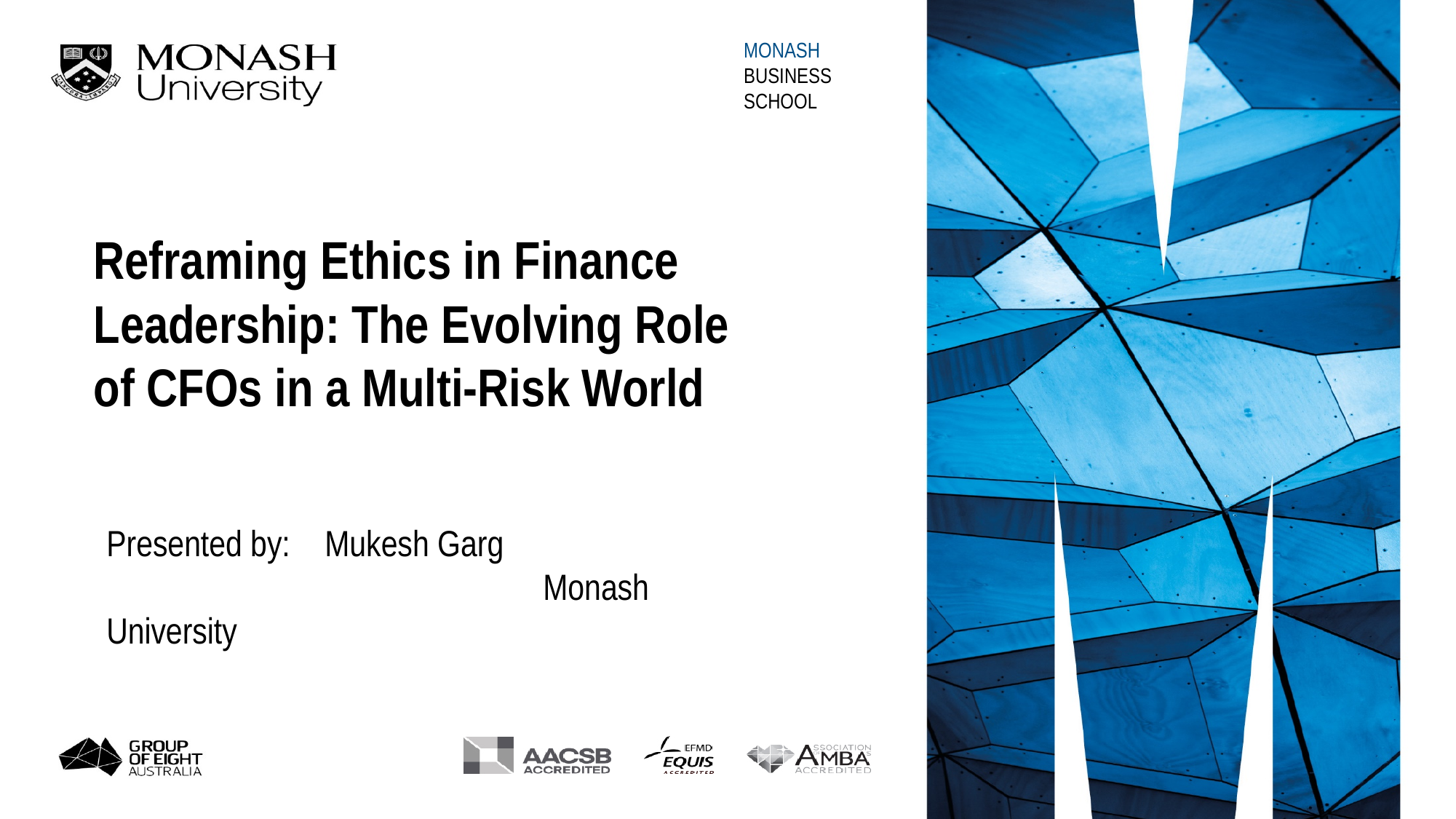

# Reframing Ethics in Finance Leadership: The Evolving Role of CFOs in a Multi-Risk World
Presented by:  	Mukesh Garg
				Monash University